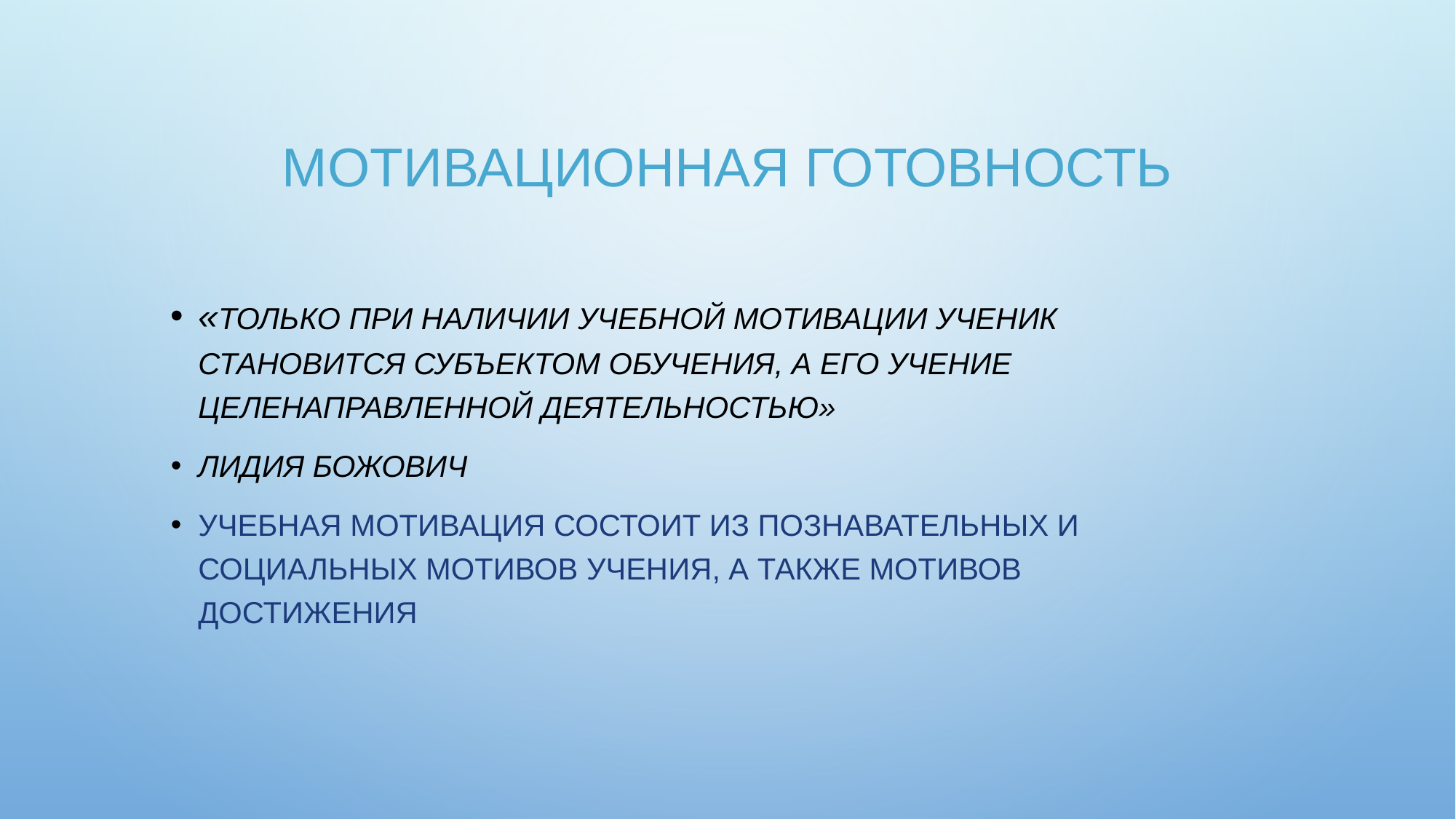

# Мотивационная готовность
«Только при наличии учебной мотивации ученик становится субъектом обучения, а его учение целенаправленной деятельностью»
Лидия Божович
Учебная мотивация состоит из познавательных и социальных мотивов учения, а также мотивов достижения